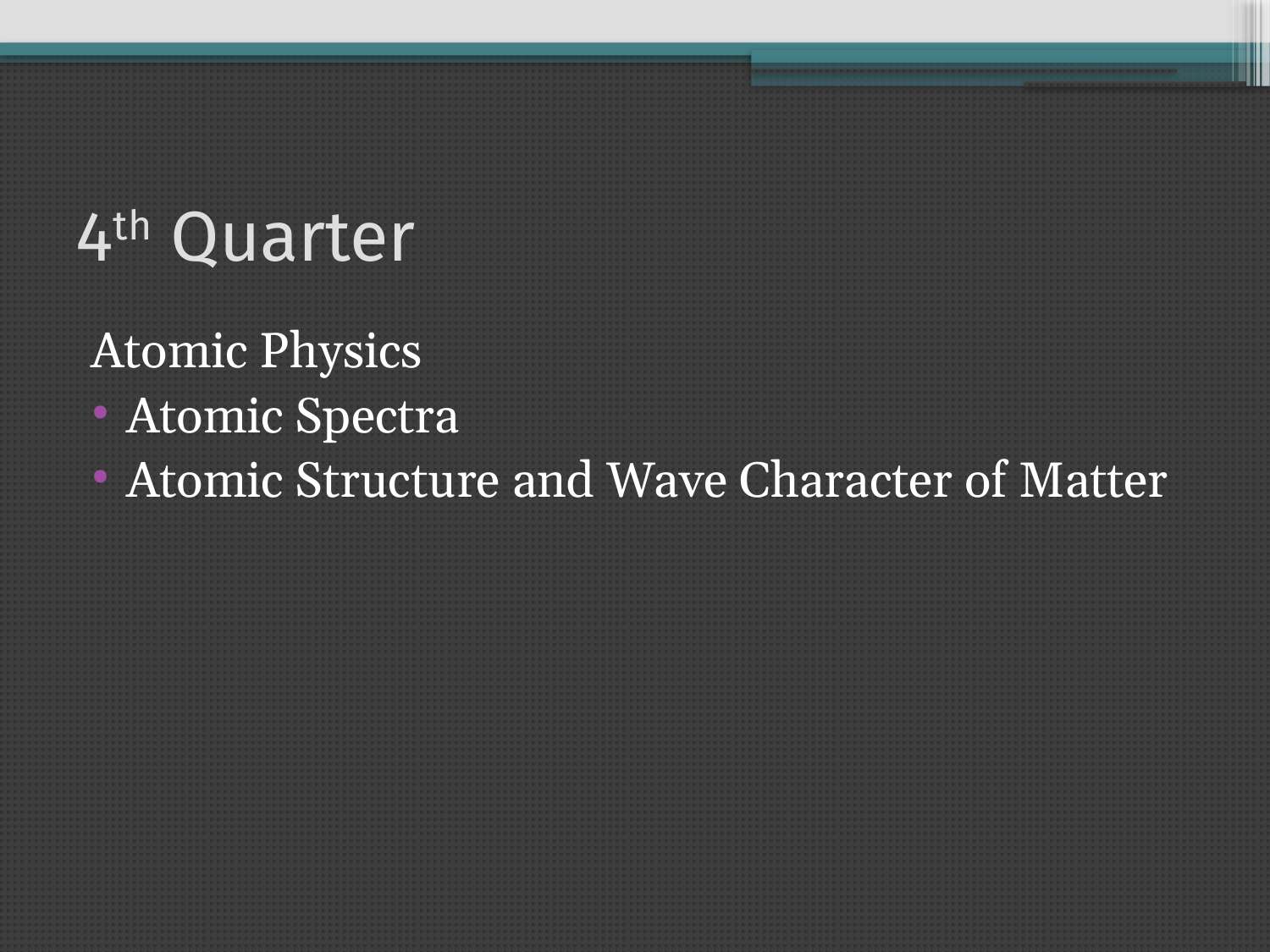

# 4th Quarter
Atomic Physics
Atomic Spectra
Atomic Structure and Wave Character of Matter